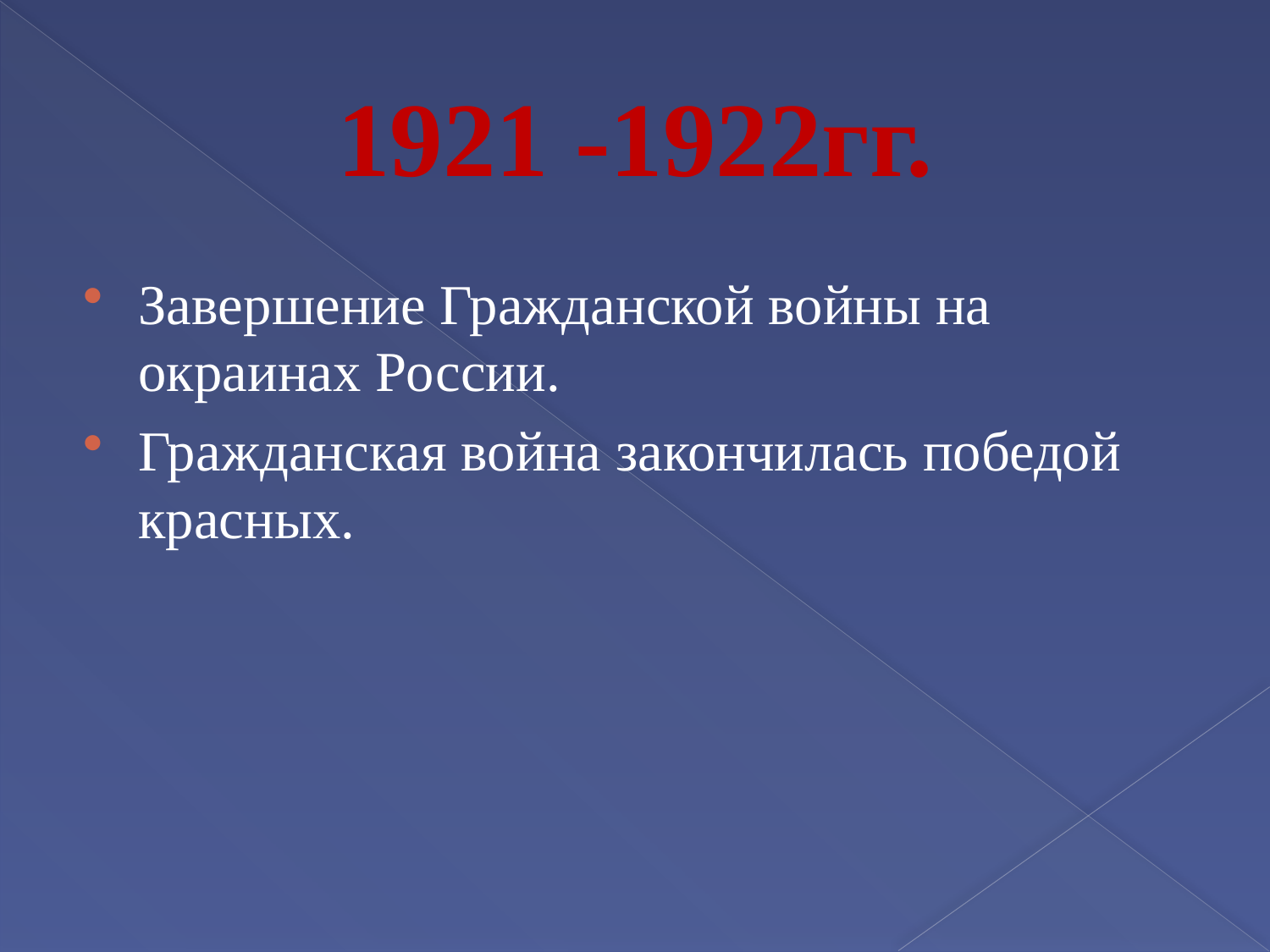

# 1921 -1922гг.
Завершение Гражданской войны на окраинах России.
Гражданская война закончилась победой красных.